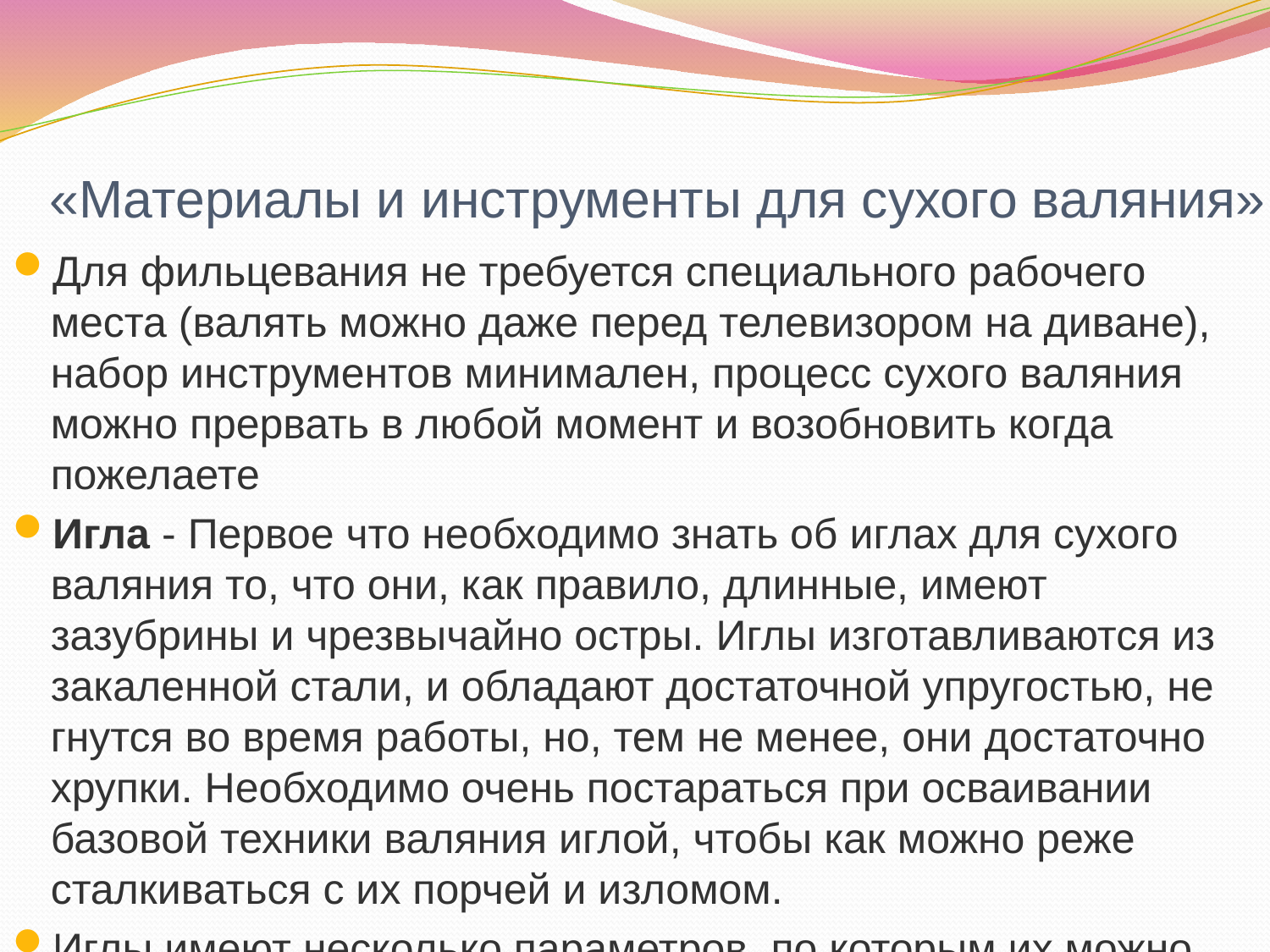

# «Материалы и инструменты для сухого валяния»
Для фильцевания не требуется специального рабочего места (валять можно даже перед телевизором на диване), набор инструментов минимален, процесс сухого валяния можно прервать в любой момент и возобновить когда пожелаете
Игла - Первое что необходимо знать об иглах для сухого валяния то, что они, как правило, длинные, имеют зазубрины и чрезвычайно остры. Иглы изготавливаются из закаленной стали, и обладают достаточной упругостью, не гнутся во время работы, но, тем не менее, они достаточно хрупки. Необходимо очень постараться при осваивании базовой техники валяния иглой, чтобы как можно реже сталкиваться с их порчей и изломом.
Иглы имеют несколько параметров, по которым их можно классифицировать: толщина, вид сечения, количество зубцов.